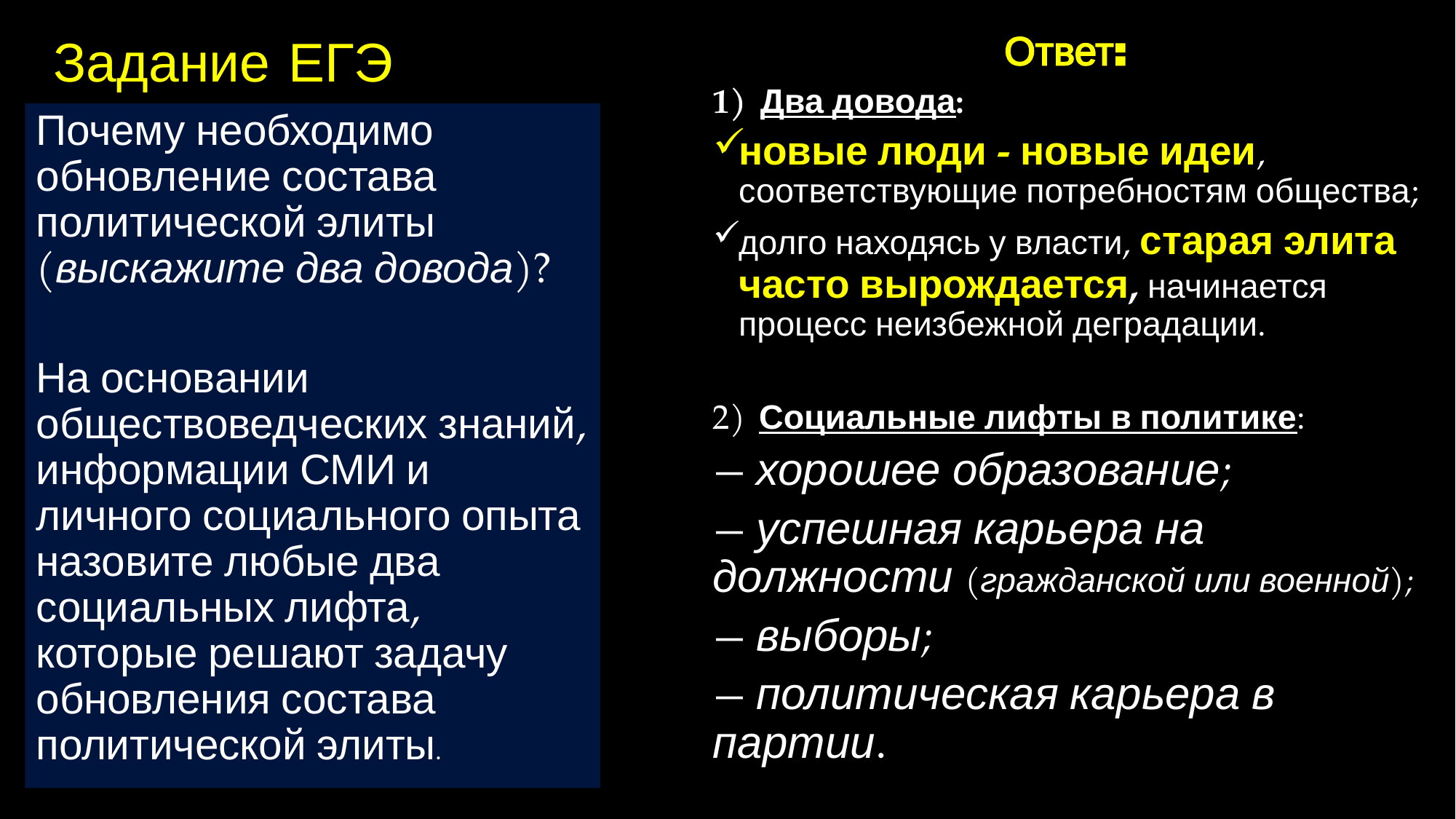

# Задание ЕГЭ
Ответ:
1)  Два довода:
новые люди - новые идеи, соответствующие потребностям общества;
долго находясь у власти, старая элита часто вырождается, начинается процесс неизбежной деградации.

2)  Социальные лифты в политике:
− хорошее образование;
− успешная карьера на должности (гражданской или военной);
− выборы;
− политическая карьера в партии.
Почему необходимо обновление состава политической элиты (выскажите два довода)?

На основании обществоведческих знаний, информации СМИ и личного социального опыта назовите любые два социальных лифта, которые решают задачу обновления состава политической элиты.